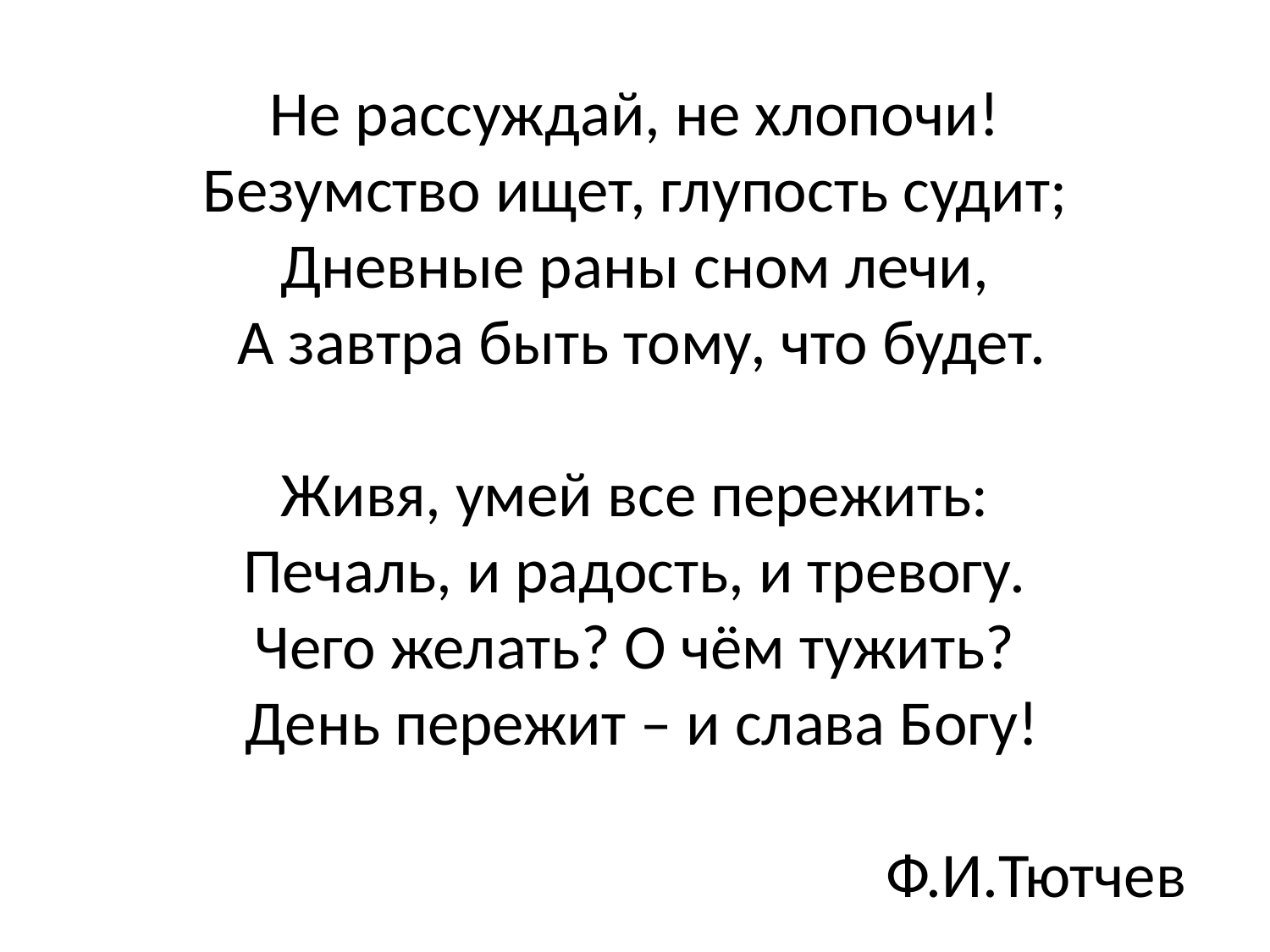

# Не рассуждай, не хлопочи! Безумство ищет, глупость судит; Дневные раны сном лечи, А завтра быть тому, что будет. Живя, умей все пережить: Печаль, и радость, и тревогу. Чего желать? О чём тужить? День пережит – и слава Богу! Ф.И.Тютчев